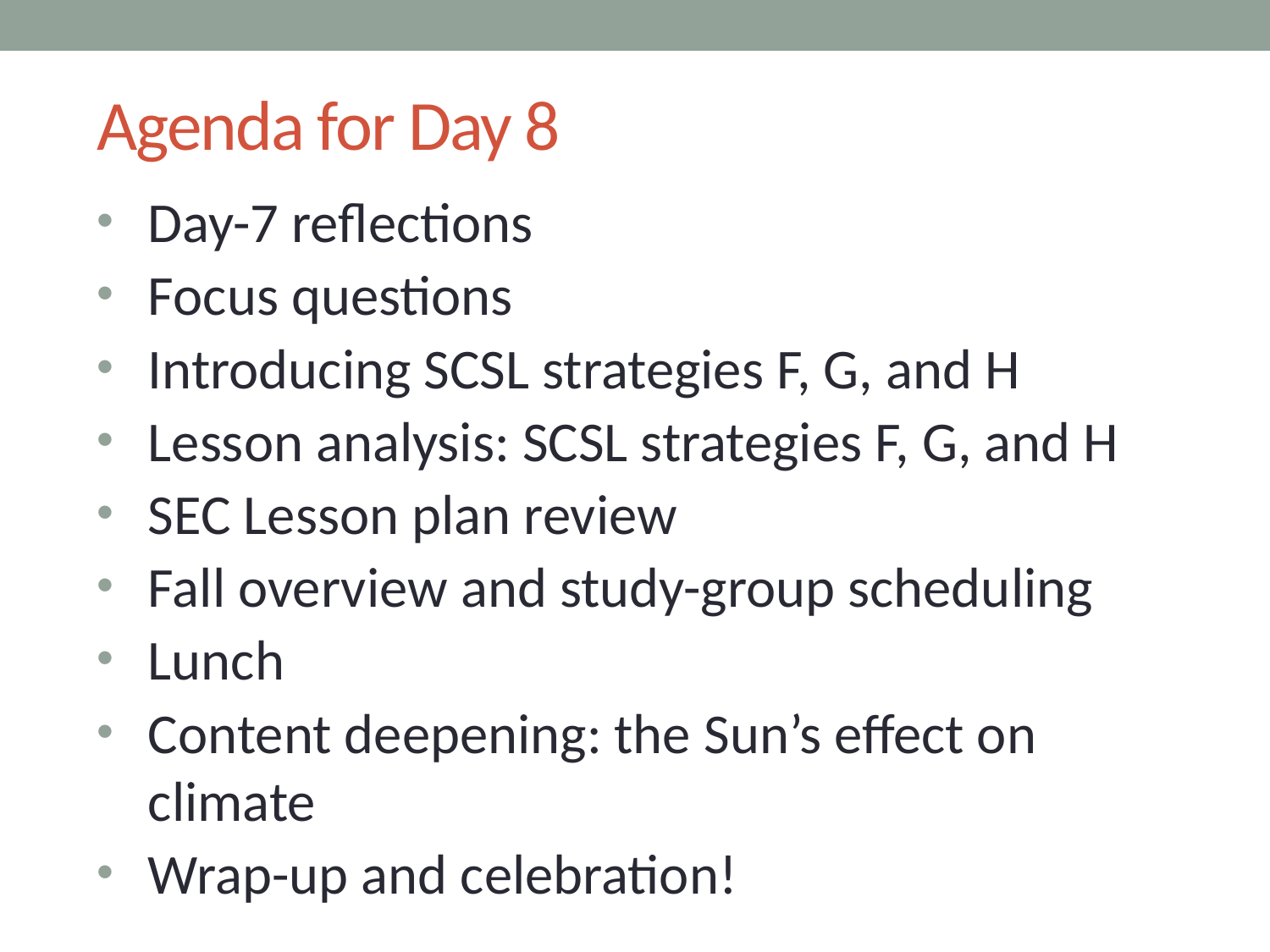

# Agenda for Day 8
Day-7 reflections
Focus questions
Introducing SCSL strategies F, G, and H
Lesson analysis: SCSL strategies F, G, and H
SEC Lesson plan review
Fall overview and study-group scheduling
Lunch
Content deepening: the Sun’s effect on climate
Wrap-up and celebration!